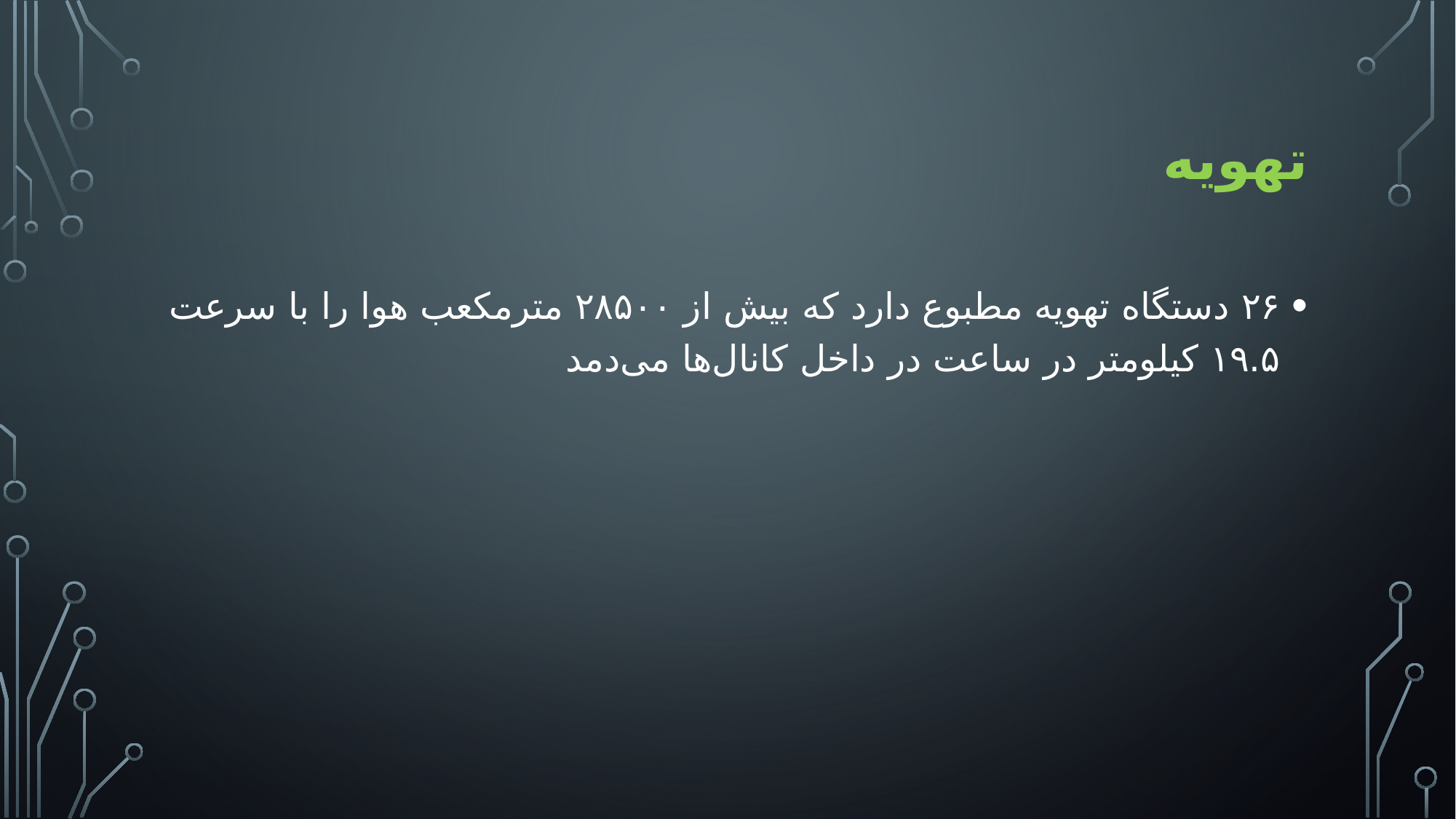

# تهویه
۲۶ دستگاه تهویه مطبوع دارد که بیش از ۲۸۵۰۰ مترمکعب هوا را با سرعت ۱۹.۵ کیلومتر در ساعت در داخل کانال‌ها می‌دمد